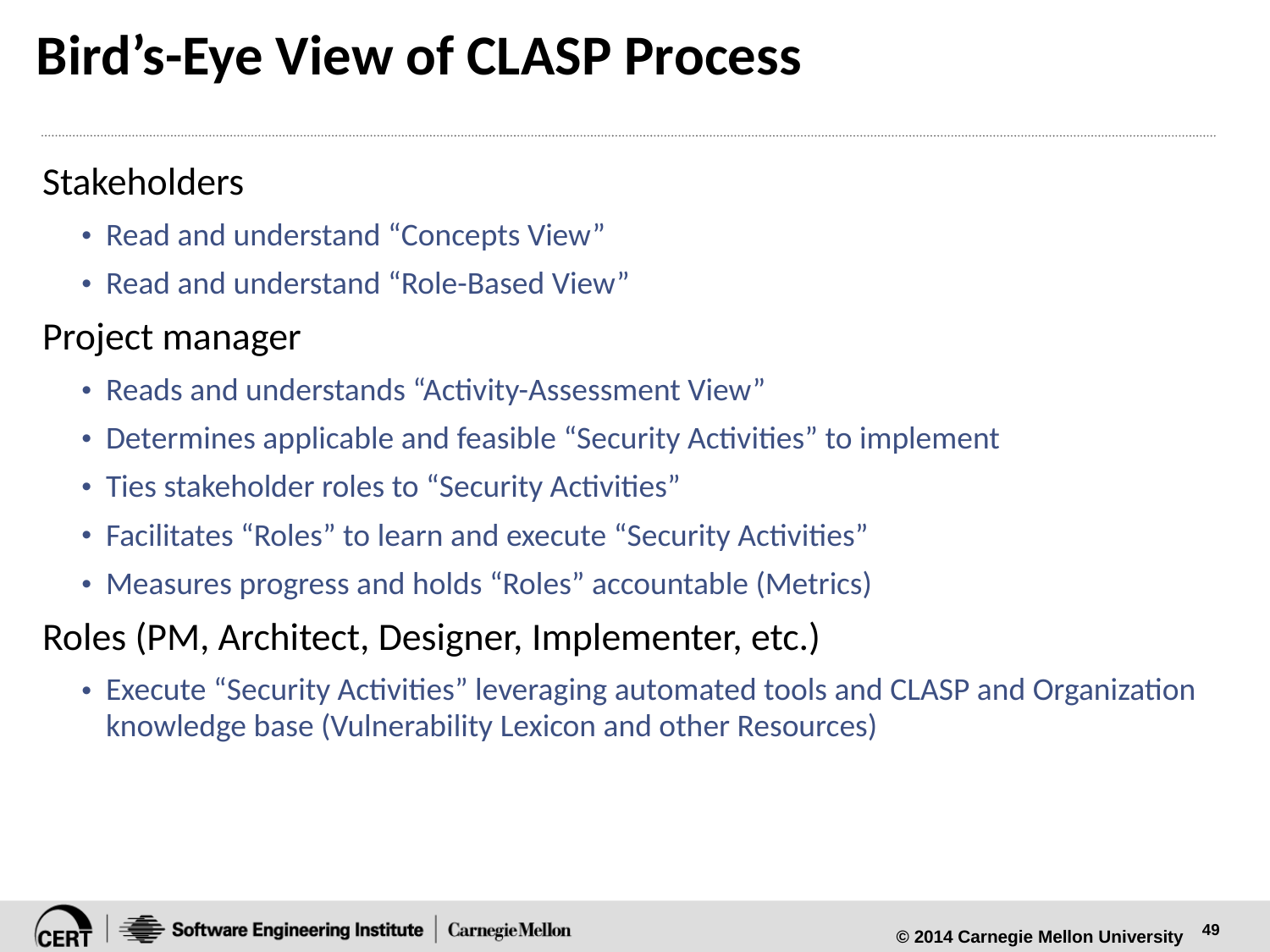

# Bird’s-Eye View of CLASP Process
Stakeholders
Read and understand “Concepts View”
Read and understand “Role-Based View”
Project manager
Reads and understands “Activity-Assessment View”
Determines applicable and feasible “Security Activities” to implement
Ties stakeholder roles to “Security Activities”
Facilitates “Roles” to learn and execute “Security Activities”
Measures progress and holds “Roles” accountable (Metrics)‏
Roles (PM, Architect, Designer, Implementer, etc.)‏
Execute “Security Activities” leveraging automated tools and CLASP and Organization knowledge base (Vulnerability Lexicon and other Resources)‏